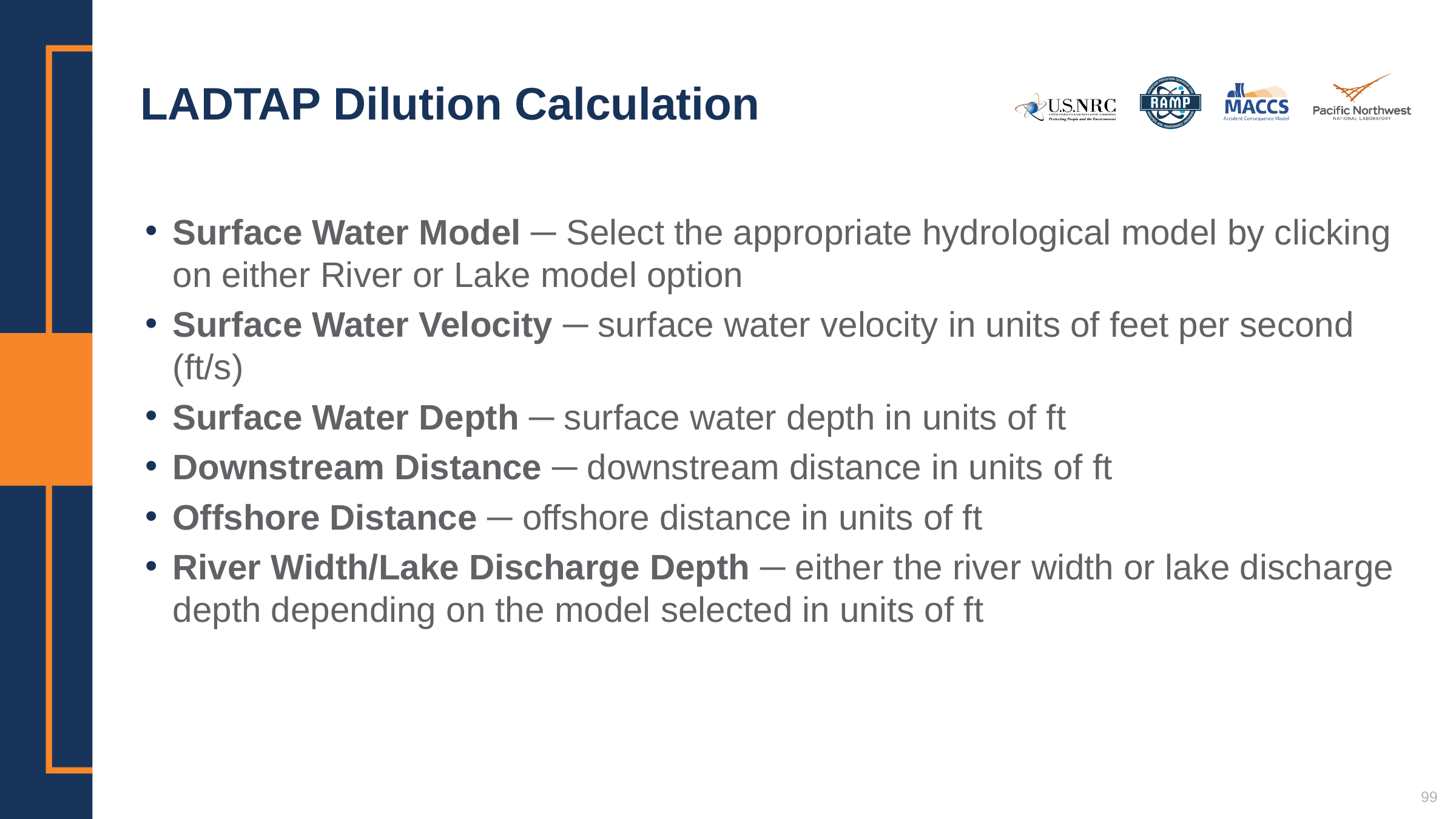

# LADTAP Dilution Calculation
Surface Water Model ─ Select the appropriate hydrological model by clicking on either River or Lake model option
Surface Water Velocity ─ surface water velocity in units of feet per second (ft/s)
Surface Water Depth ─ surface water depth in units of ft
Downstream Distance ─ downstream distance in units of ft
Offshore Distance ─ offshore distance in units of ft
River Width/Lake Discharge Depth ─ either the river width or lake discharge depth depending on the model selected in units of ft
99